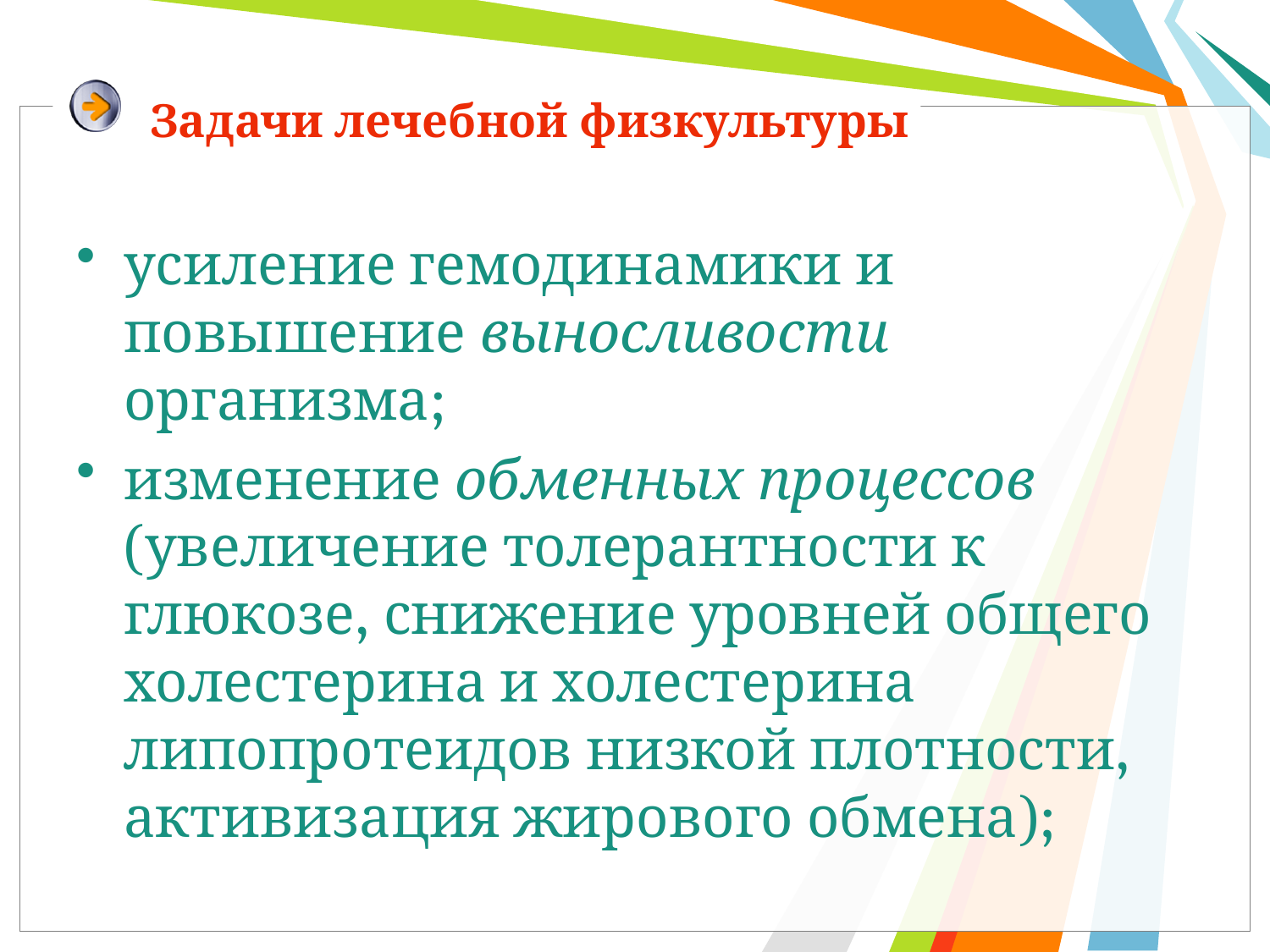

# Задачи лечебной физкультуры
усиление гемодинамики и повышение выносливости организма;
изменение обменных процессов (увеличение толерантности к глюкозе, снижение уровней общего холестерина и холестерина липопротеидов низкой плотности, активизация жирового обмена);